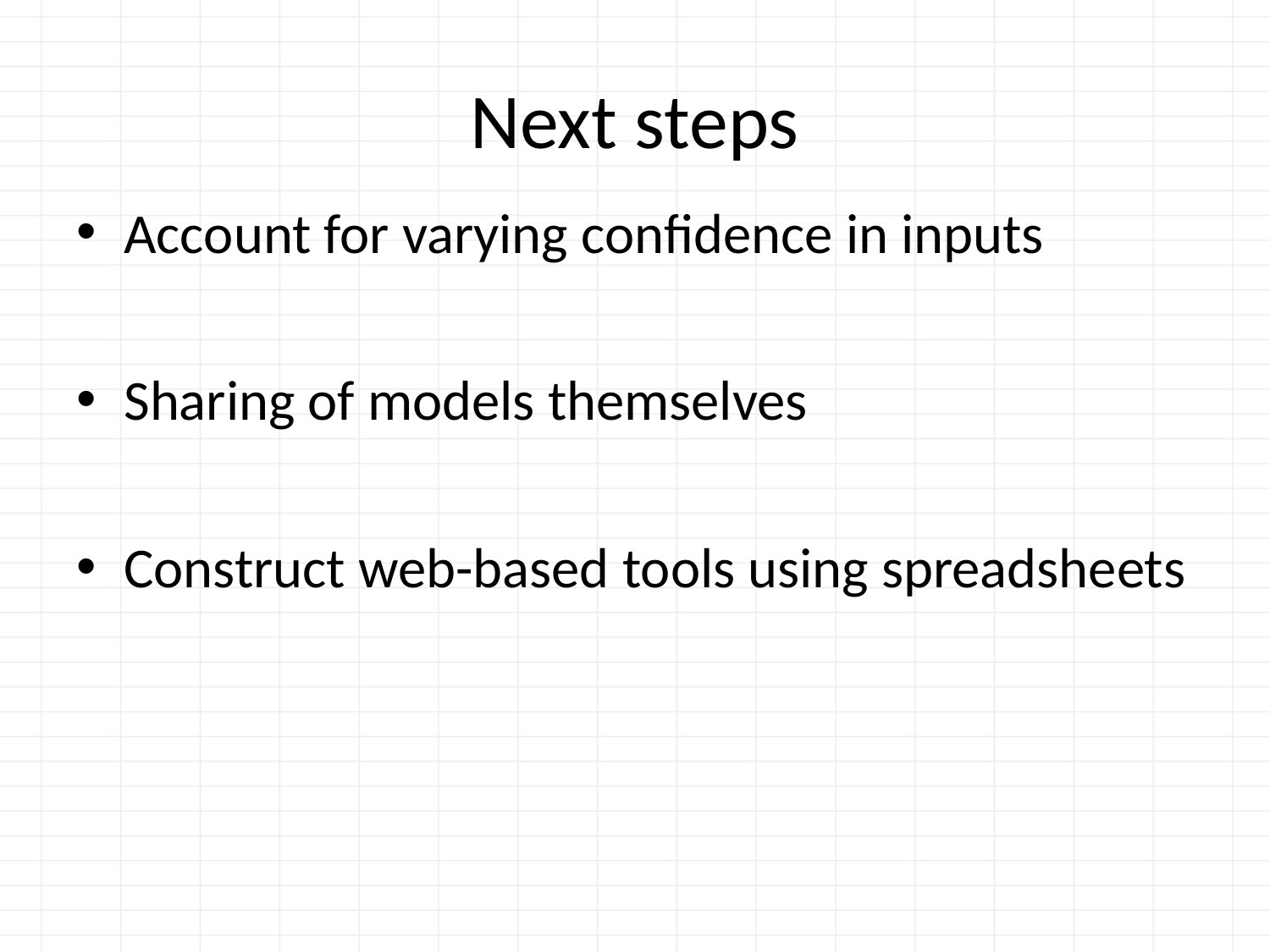

# Next steps
Account for varying confidence in inputs
Sharing of models themselves
Construct web-based tools using spreadsheets